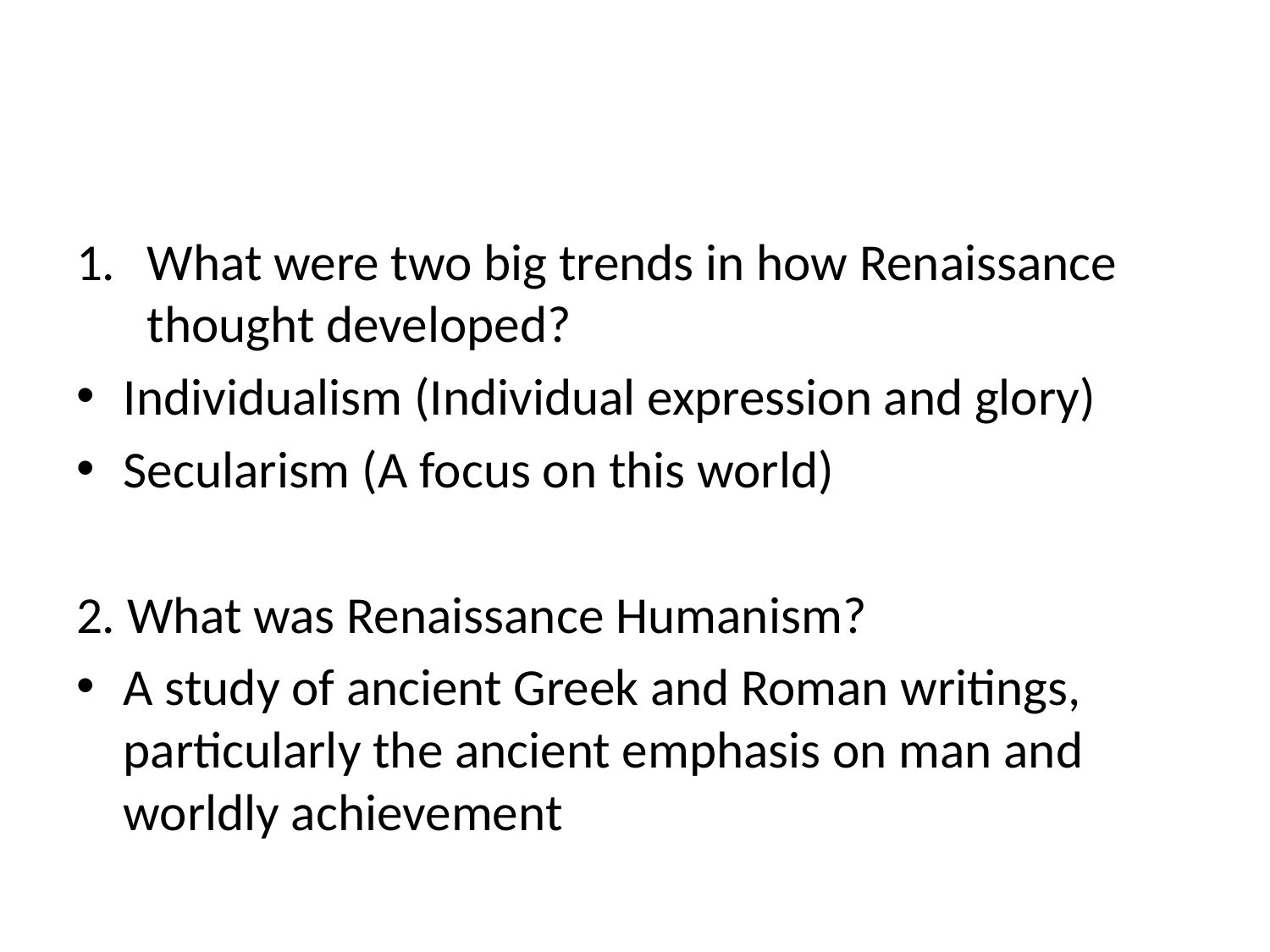

#
What were two big trends in how Renaissance thought developed?
Individualism (Individual expression and glory)
Secularism (A focus on this world)

2. What was Renaissance Humanism?
A study of ancient Greek and Roman writings, particularly the ancient emphasis on man and worldly achievement